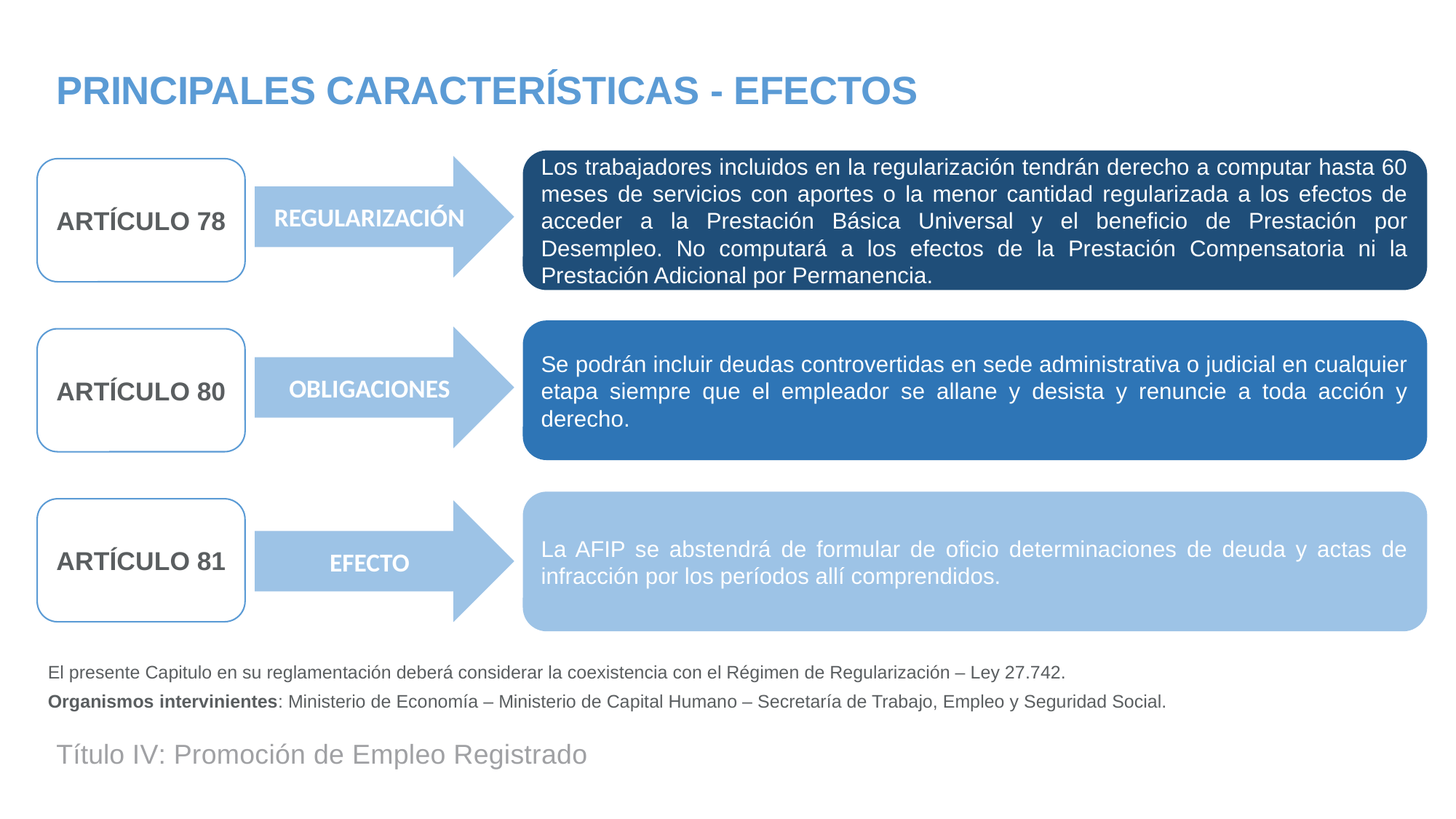

PRINCIPALES CARACTERÍSTICAS - EFECTOS
Los trabajadores incluidos en la regularización tendrán derecho a computar hasta 60 meses de servicios con aportes o la menor cantidad regularizada a los efectos de acceder a la Prestación Básica Universal y el beneficio de Prestación por Desempleo. No computará a los efectos de la Prestación Compensatoria ni la Prestación Adicional por Permanencia.
REGULARIZACIÓN
ARTÍCULO 78
Se podrán incluir deudas controvertidas en sede administrativa o judicial en cualquier etapa siempre que el empleador se allane y desista y renuncie a toda acción y derecho.
OBLIGACIONES
ARTÍCULO 80
La AFIP se abstendrá de formular de oficio determinaciones de deuda y actas de infracción por los períodos allí comprendidos.
ARTÍCULO 81
EFECTO
El presente Capitulo en su reglamentación deberá considerar la coexistencia con el Régimen de Regularización – Ley 27.742.
Organismos intervinientes: Ministerio de Economía – Ministerio de Capital Humano – Secretaría de Trabajo, Empleo y Seguridad Social.
Título IV: Promoción de Empleo Registrado